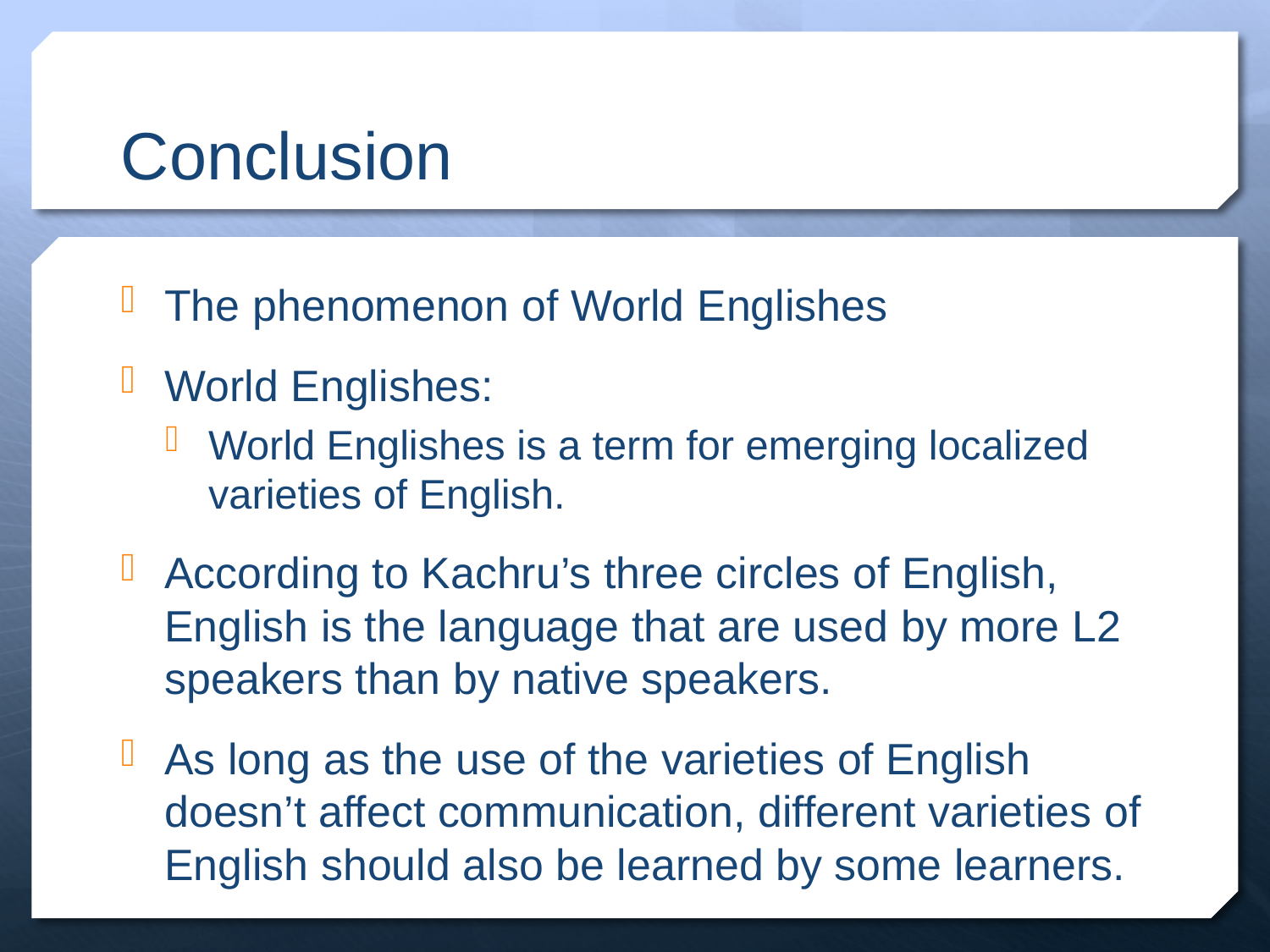

# Conclusion
The phenomenon of World Englishes
World Englishes:
World Englishes is a term for emerging localized varieties of English.
According to Kachru’s three circles of English, English is the language that are used by more L2 speakers than by native speakers.
As long as the use of the varieties of English doesn’t affect communication, different varieties of English should also be learned by some learners.